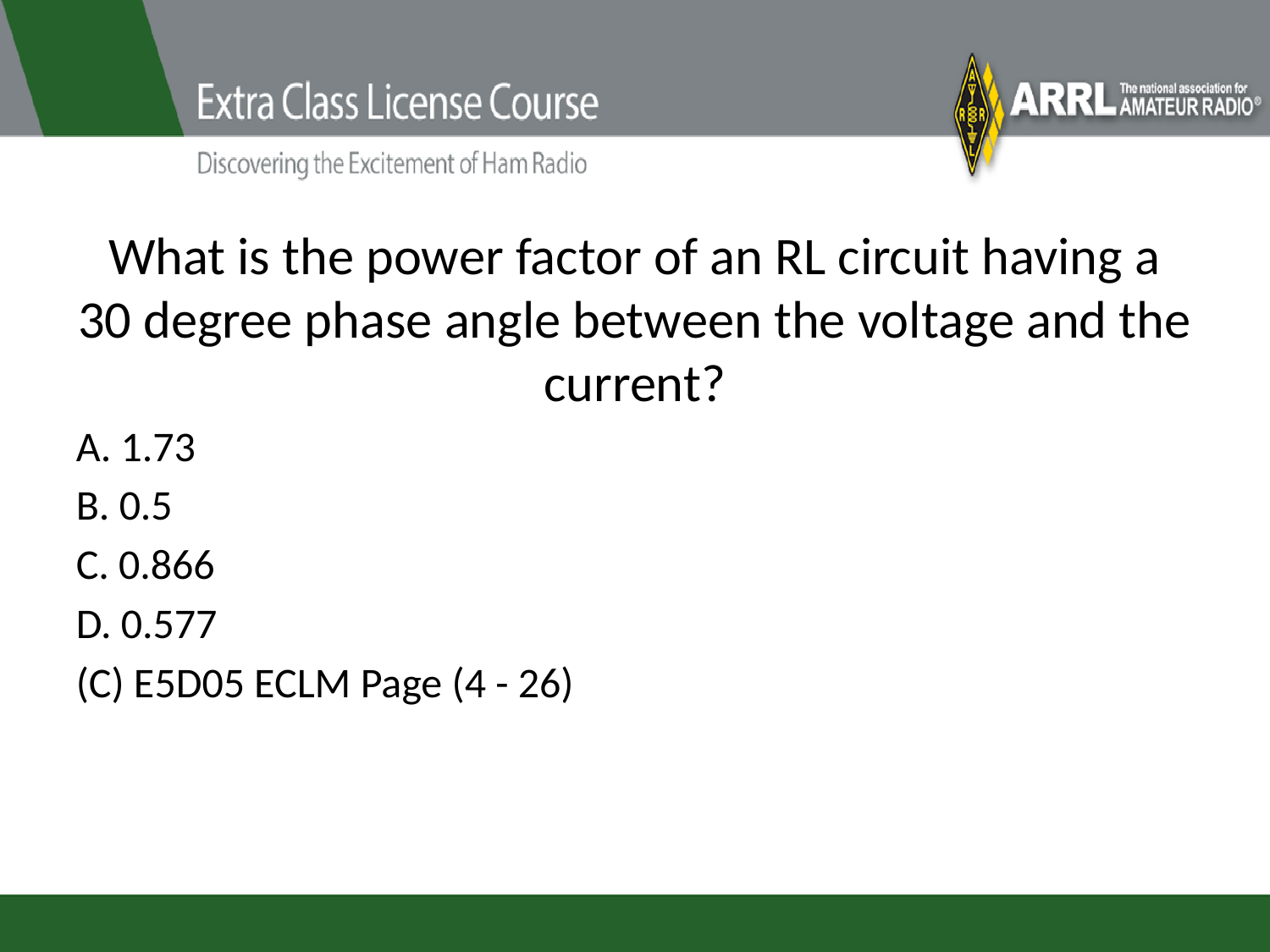

# What is the power factor of an RL circuit having a 30 degree phase angle between the voltage and the current?
A. 1.73
B. 0.5
C. 0.866
D. 0.577
(C) E5D05 ECLM Page (4 - 26)